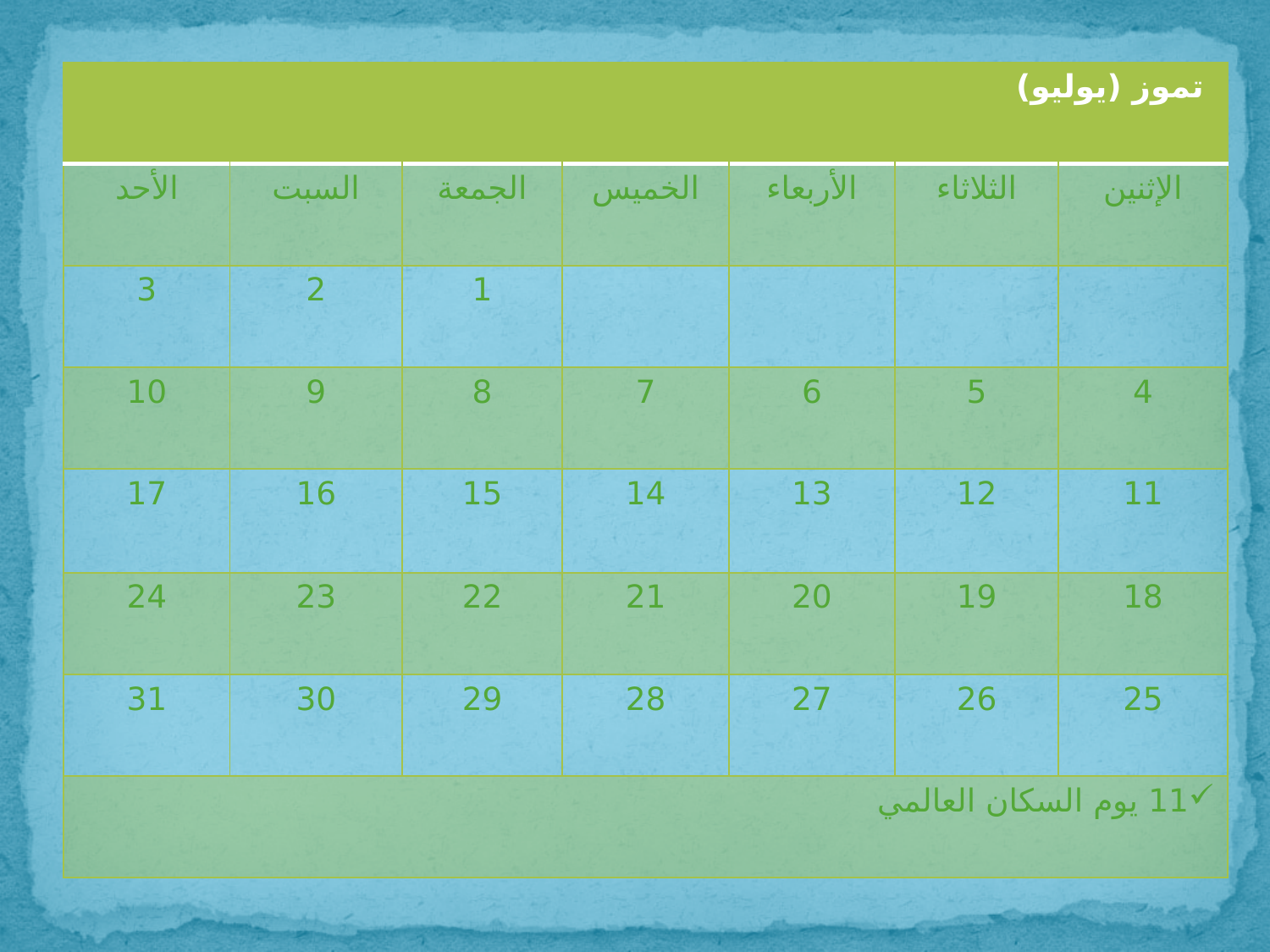

| تموز (يوليو) |  |  |  |  |  |  |
| --- | --- | --- | --- | --- | --- | --- |
| الأحد | السبت | الجمعة | الخميس | الأربعاء | الثلاثاء | الإثنين |
| 3 | 2 | 1 |  |  |  |  |
| 10 | 9 | 8 | 7 | 6 | 5 | 4 |
| 17 | 16 | 15 | 14 | 13 | 12 | 11 |
| 24 | 23 | 22 | 21 | 20 | 19 | 18 |
| 31 | 30 | 29 | 28 | 27 | 26 | 25 |
| 11 يوم السكان العالمي |  |  |  |  |  |  |
|  |
| --- |